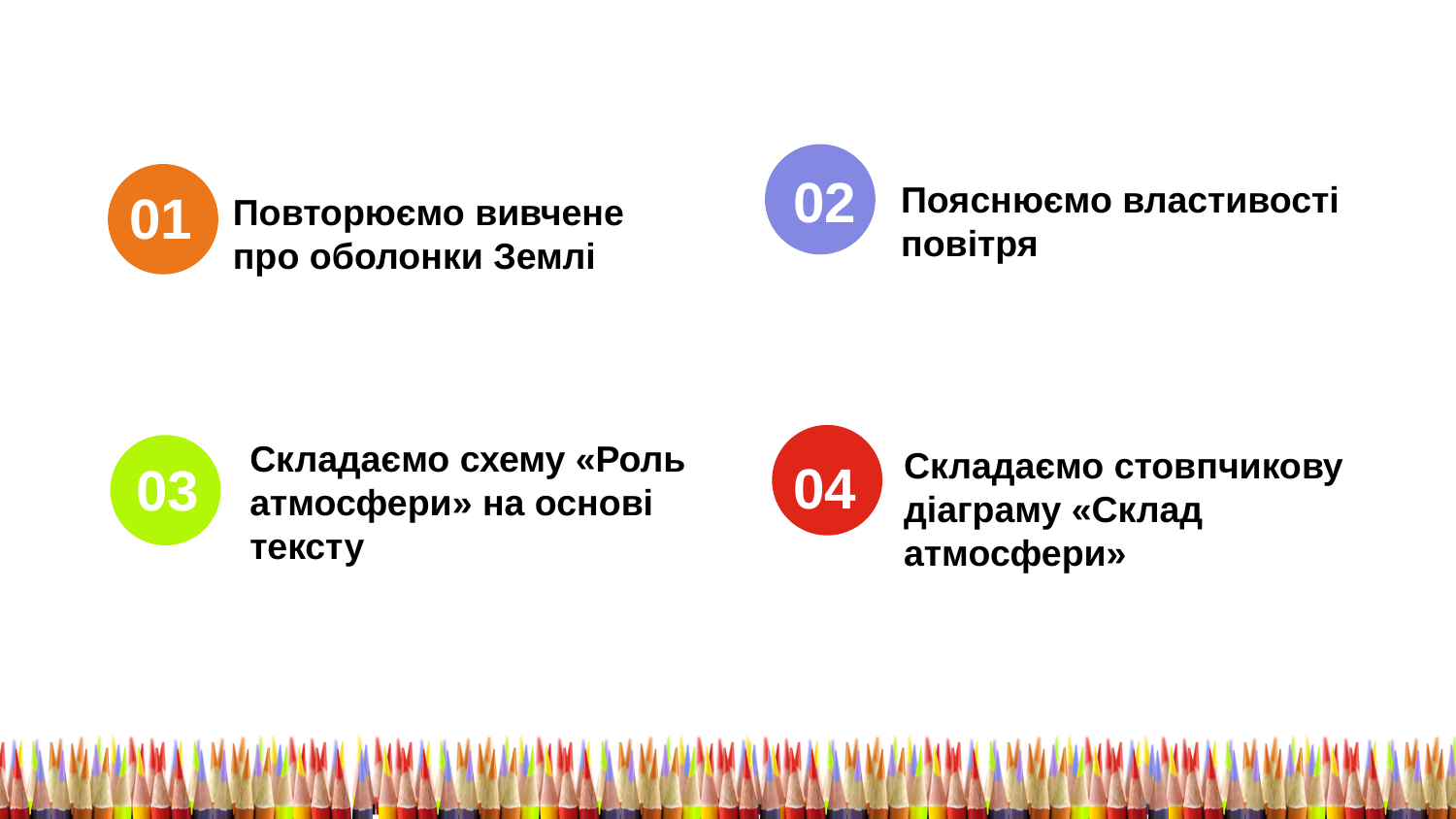

02
Пояснюємо властивості
повітря
01
Повторюємо вивчене
про оболонки Землі

Складаємо схему «Роль
атмосфери» на основі
тексту

Складаємо стовпчикову
діаграму «Склад
атмосфери»
04
03